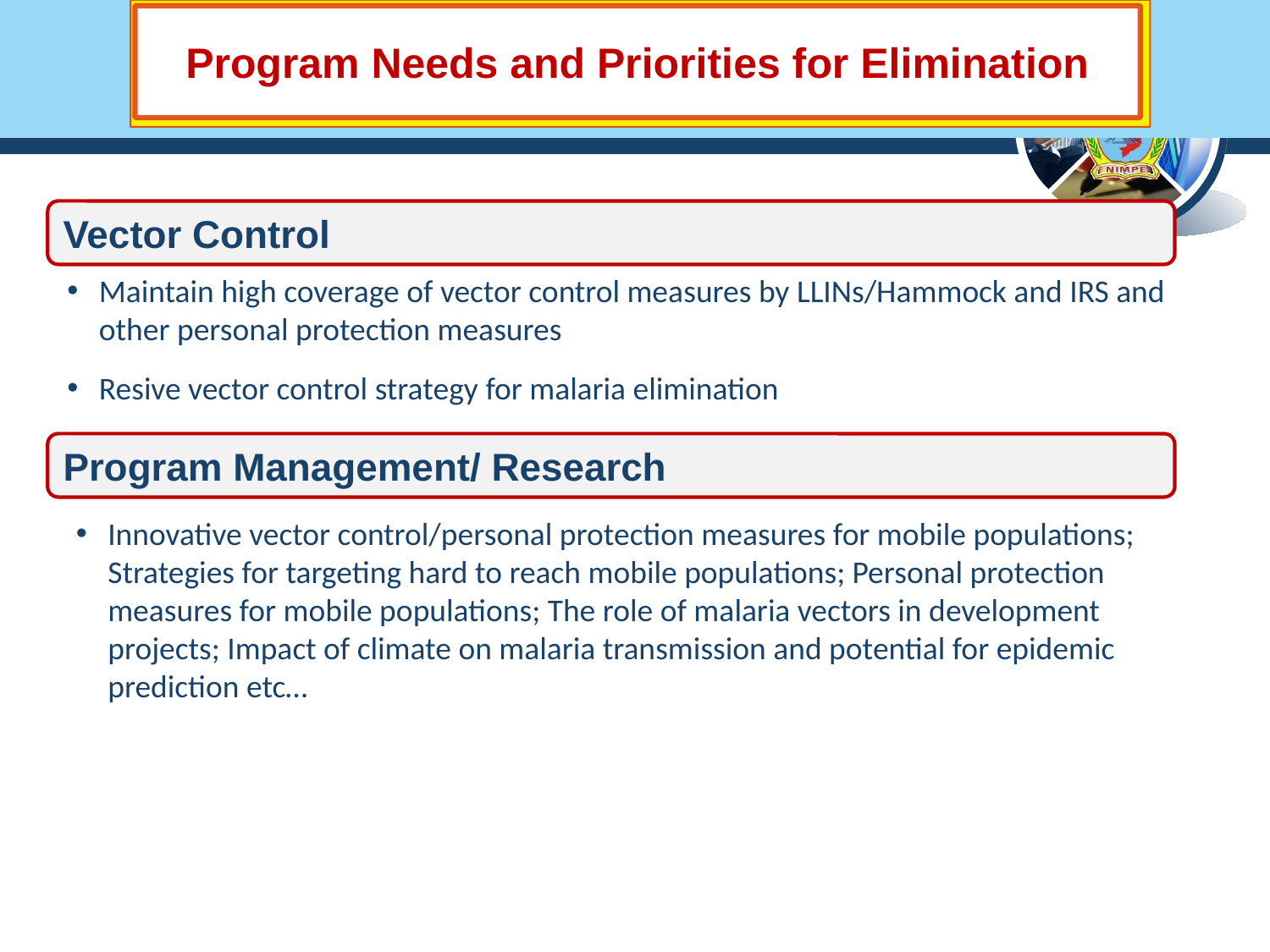

Program Needs and Priorities for Elimination
NIMPE Overview
NIMPE Overview
Vector Control
Maintain high coverage of vector control measures by LLINs/Hammock and IRS and other personal protection measures
Resive vector control strategy for malaria elimination
Program Management/ Research
Innovative vector control/personal protection measures for mobile populations; Strategies for targeting hard to reach mobile populations; Personal protection measures for mobile populations; The role of malaria vectors in development projects; Impact of climate on malaria transmission and potential for epidemic prediction etc…